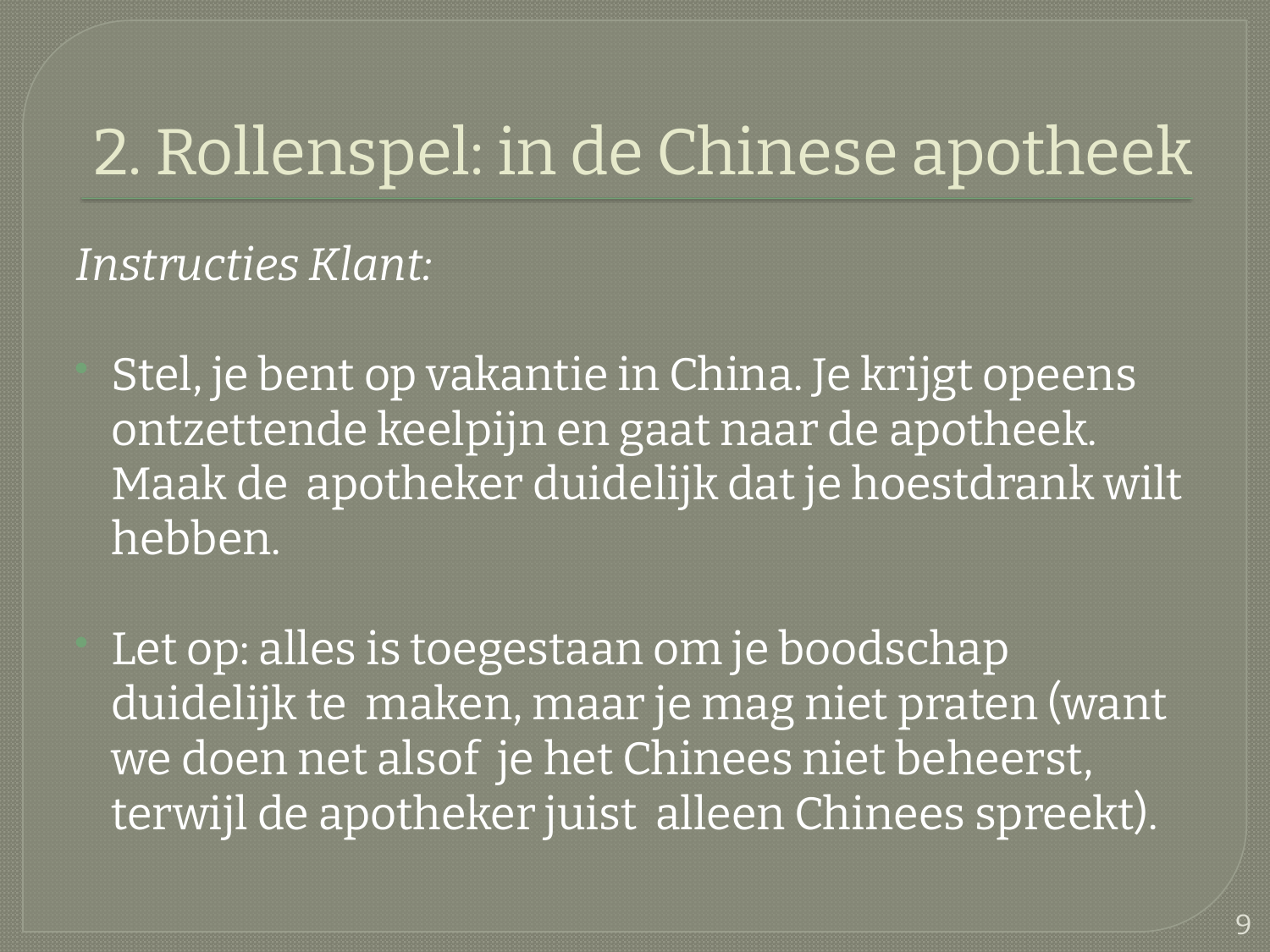

# 2. Rollenspel: in de Chinese apotheek
Instructies Klant:

Stel, je bent op vakantie in China. Je krijgt opeens  ontzettende keelpijn en gaat naar de apotheek. Maak de  apotheker duidelijk dat je hoestdrank wilt hebben.

Let op: alles is toegestaan om je boodschap duidelijk te  maken, maar je mag niet praten (want we doen net alsof  je het Chinees niet beheerst, terwijl de apotheker juist  alleen Chinees spreekt).

9